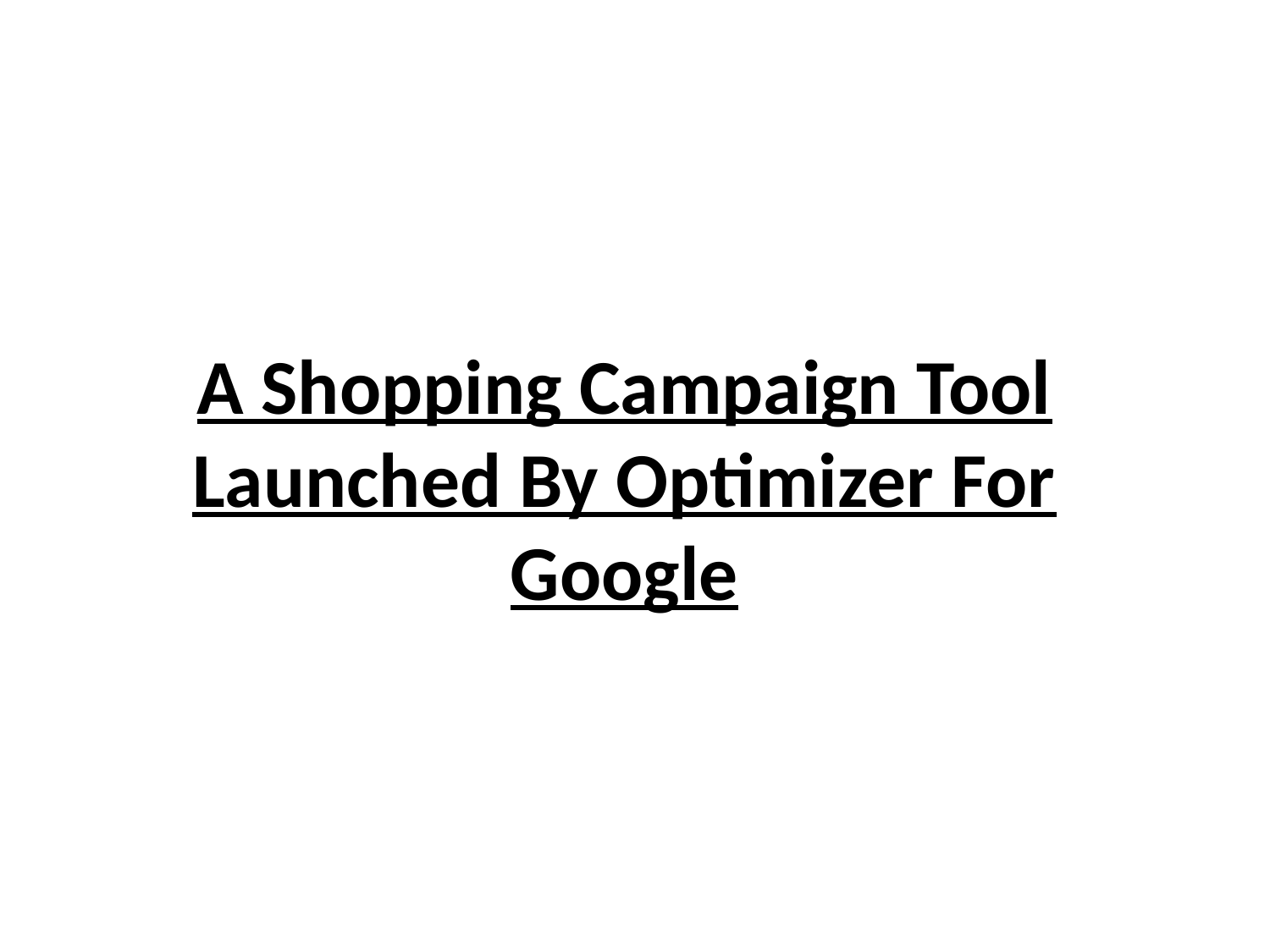

# A Shopping Campaign Tool Launched By Optimizer For Google